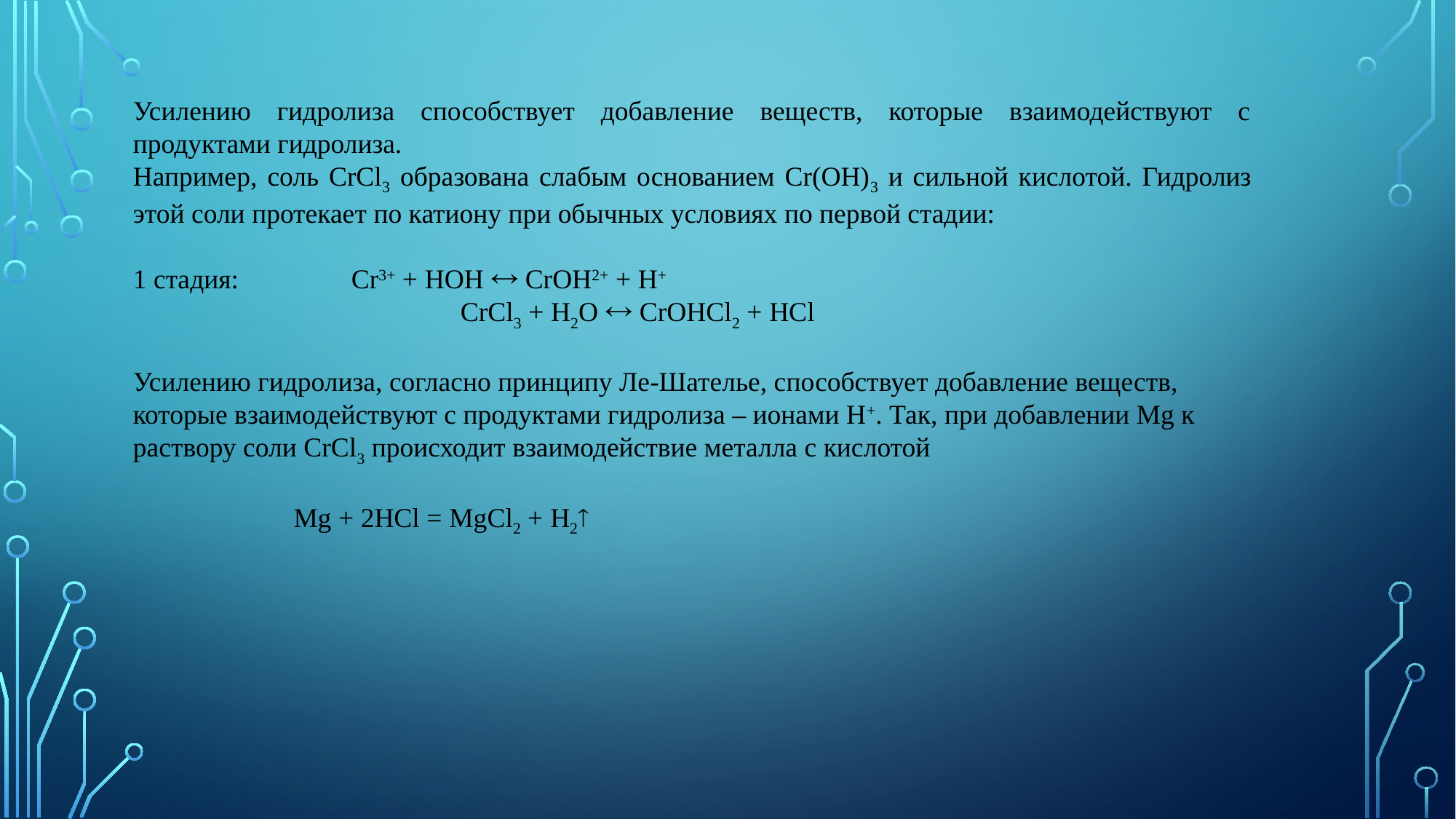

Усилению гидролиза способствует добавление веществ, которые взаимодействуют с продуктами гидролиза.
Например, соль CrCl3 образована слабым основанием Cr(OH)3 и сильной кислотой. Гидролиз этой соли протекает по катиону при обычных условиях по первой стадии:

1 стадия: 	Cr3+ + HOH ↔ CrOH2+ + H+
			CrCl3 + H2O ↔ CrOHCl2 + HCl

Усилению гидролиза, согласно принципу Ле-Шателье, способствует добавление веществ, которые взаимодействуют с продуктами гидролиза – ионами Н+. Так, при добавлении Mg к раствору соли CrCl3 происходит взаимодействие металла с кислотой

Mg + 2HCl = MgCl2 + H2↑